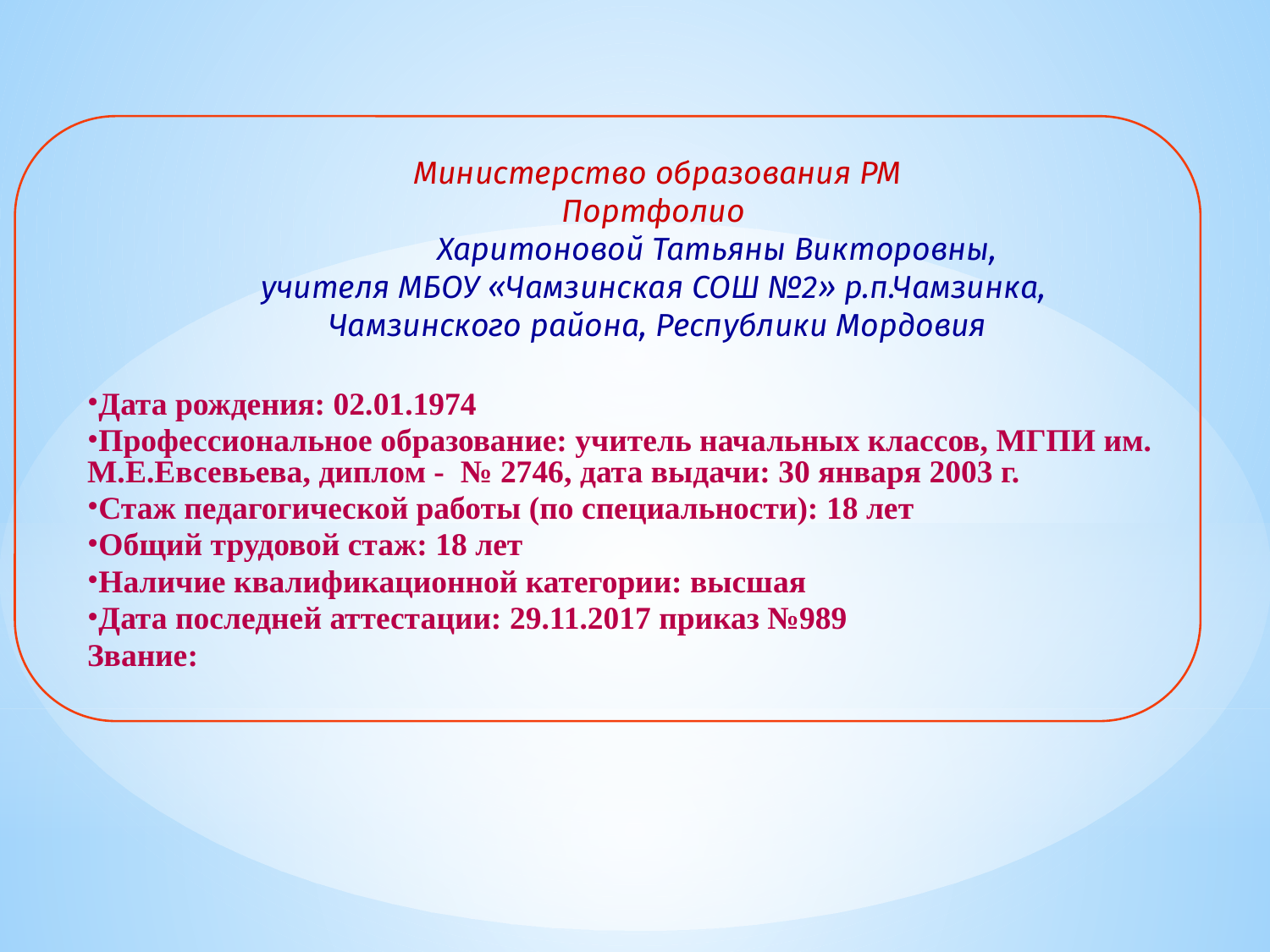

Министерство образования РМ
Портфолио
	Харитоновой Татьяны Викторовны,
учителя МБОУ «Чамзинская СОШ №2» р.п.Чамзинка,
Чамзинского района, Республики Мордовия
Дата рождения: 02.01.1974
Профессиональное образование: учитель начальных классов, МГПИ им. М.Е.Евсевьева, диплом -  № 2746, дата выдачи: 30 января 2003 г.
Стаж педагогической работы (по специальности): 18 лет
Общий трудовой стаж: 18 лет
Наличие квалификационной категории: высшая
Дата последней аттестации: 29.11.2017 приказ №989
Звание: